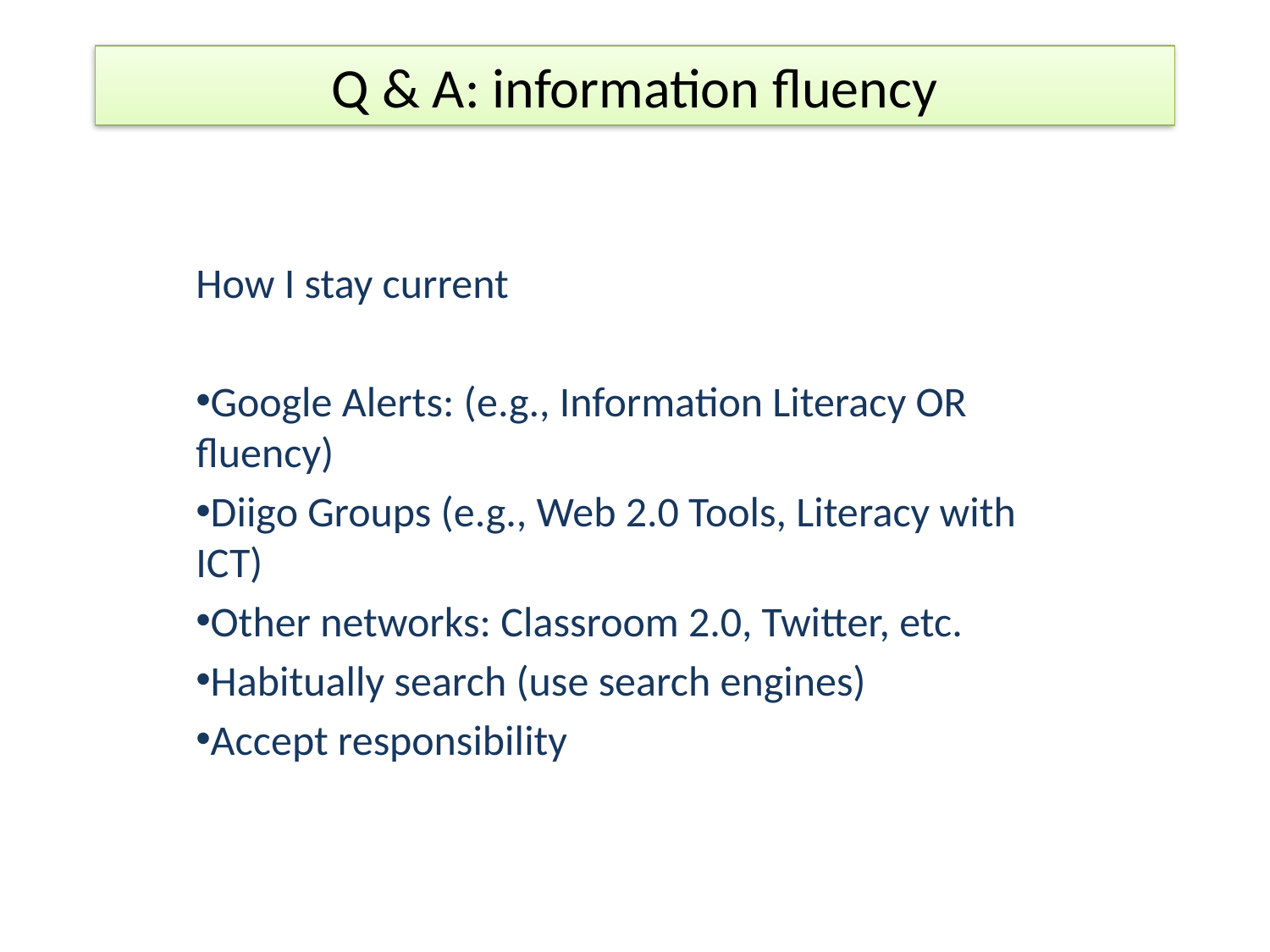

Q & A: information fluency
How I stay current

Google Alerts: (e.g., Information Literacy OR fluency)
Diigo Groups (e.g., Web 2.0 Tools, Literacy with ICT)
Other networks: Classroom 2.0, Twitter, etc.
Habitually search (use search engines)
Accept responsibility